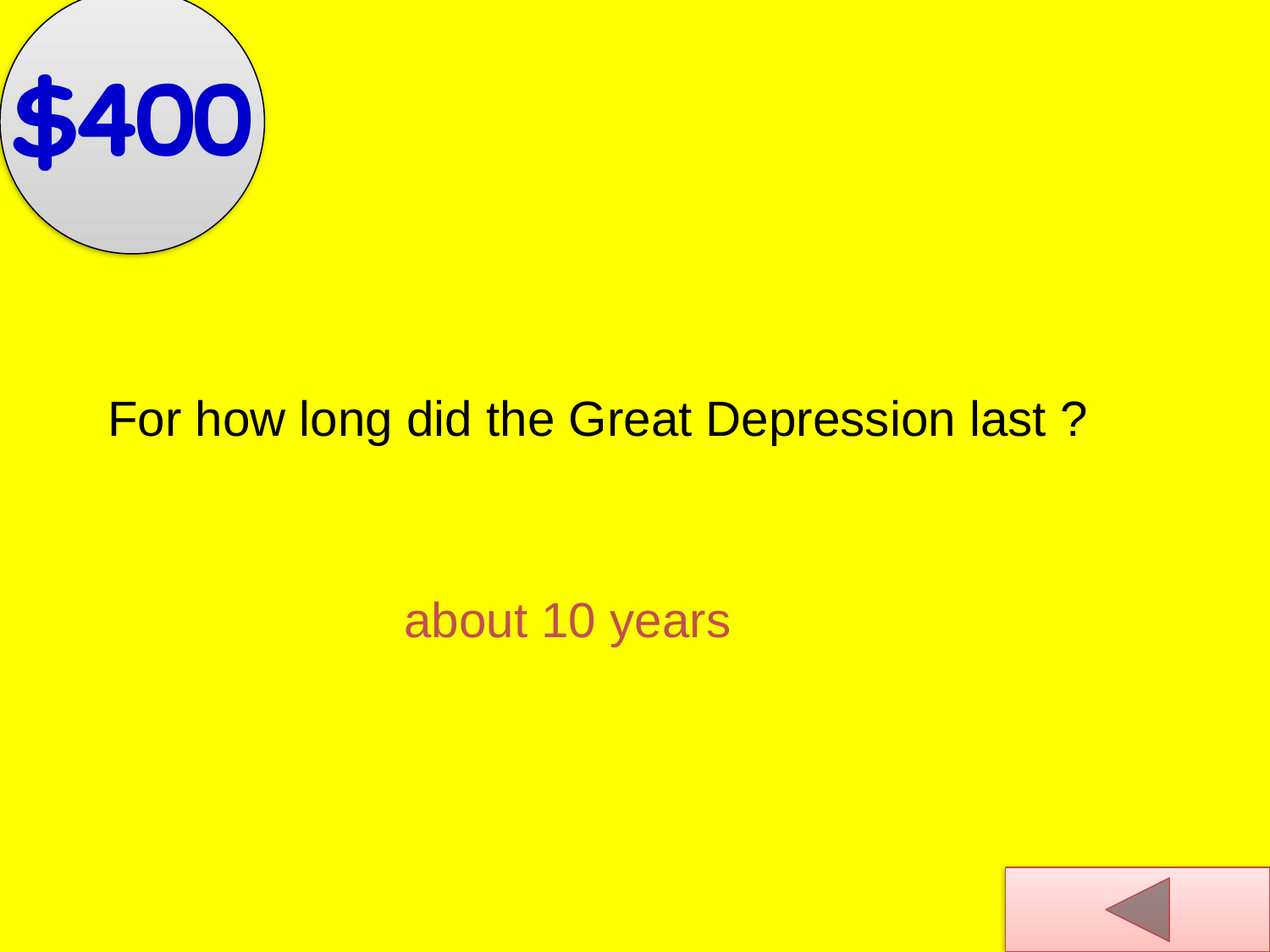

$400
For how long did the Great Depression last ?
about 10 years